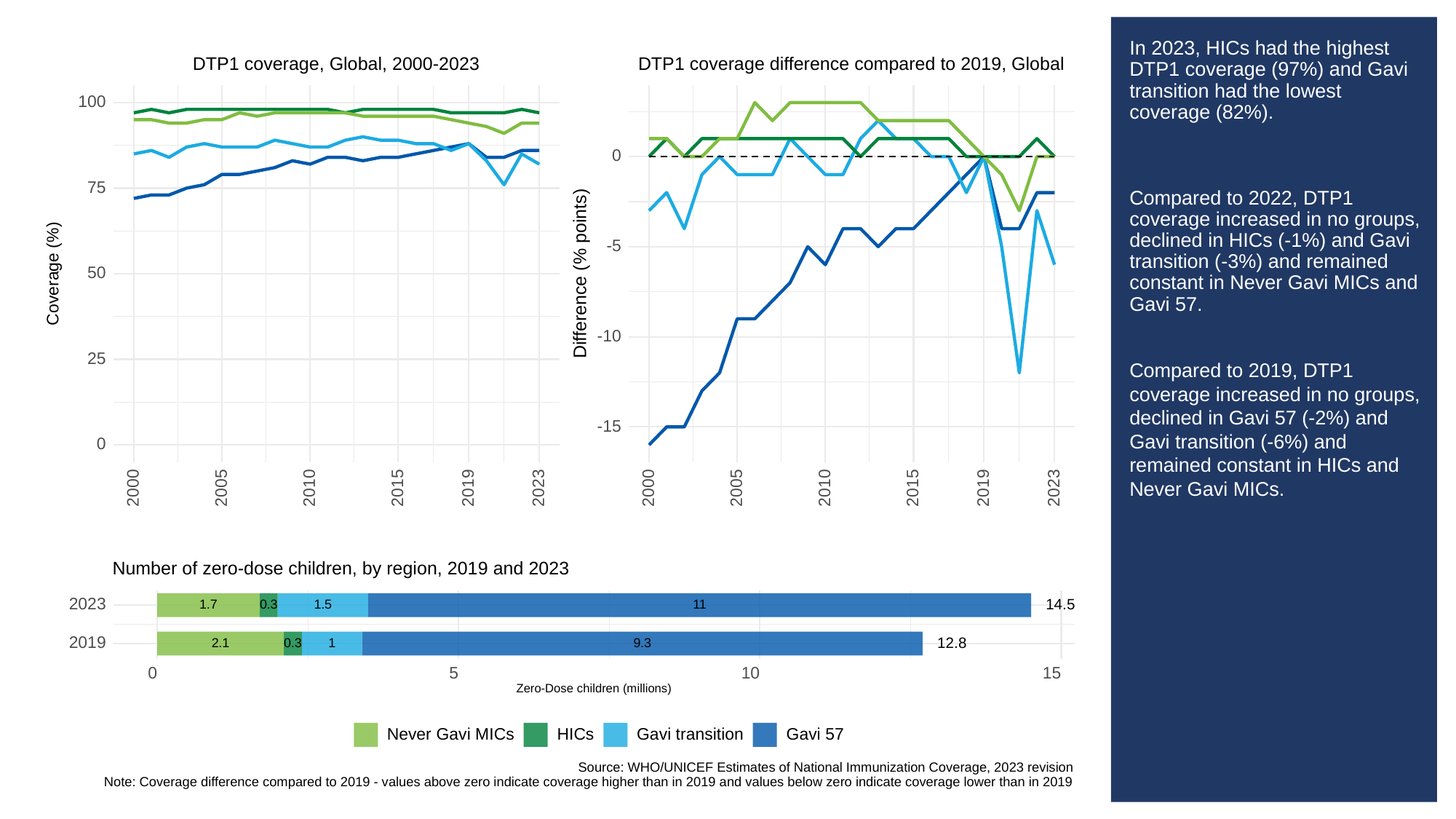

# In 2023, HICs had the highest DTP1 coverage (97%) and Gavi transition had the lowest coverage (82%).

Compared to 2022, DTP1 coverage increased in no groups, declined in HICs (-1%) and Gavi transition (-3%) and remained constant in Never Gavi MICs and Gavi 57.

Compared to 2019, DTP1 coverage increased in no groups, declined in Gavi 57 (-2%) and Gavi transition (-6%) and remained constant in HICs and Never Gavi MICs.

DTP1 coverage, Global, 2000-2023
DTP1 coverage difference compared to 2019, Global

100

0

75

-5

Difference (% points)
Coverage (%)
50

-10

25

-15

0

2023
2023
2000
2005
2010
2015
2019
2000
2005
2010
2015
2019
Number of zero-dose children, by region, 2019 and 2023

2023
14.5
0.3
1.5
1.7
11

2019
12.8
0.3
9.3
2.1
1

0
10
15
5
Zero-Dose children (millions)

Never Gavi MICs
HICs
Gavi transition
Gavi 57
Source: WHO/UNICEF Estimates of National Immunization Coverage, 2023 revision
Note: Coverage difference compared to 2019 - values above zero indicate coverage higher than in 2019 and values below zero indicate coverage lower than in 2019